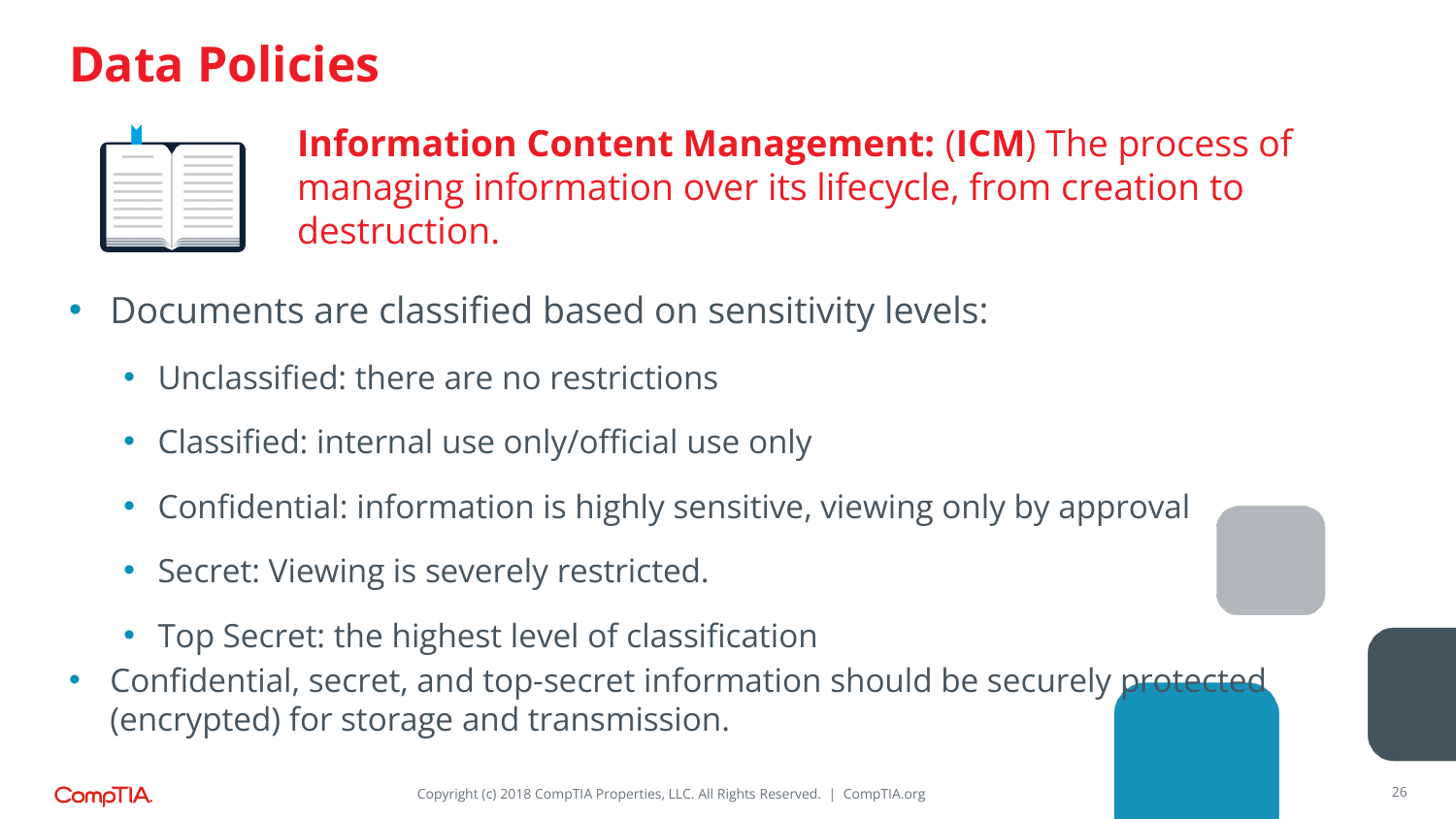

# Data Policies
Information Content Management: (ICM) The process of managing information over its lifecycle, from creation to destruction.
Documents are classified based on sensitivity levels:
Unclassified: there are no restrictions
Classified: internal use only/official use only
Confidential: information is highly sensitive, viewing only by approval
Secret: Viewing is severely restricted.
Top Secret: the highest level of classification
Confidential, secret, and top-secret information should be securely protected (encrypted) for storage and transmission.
26